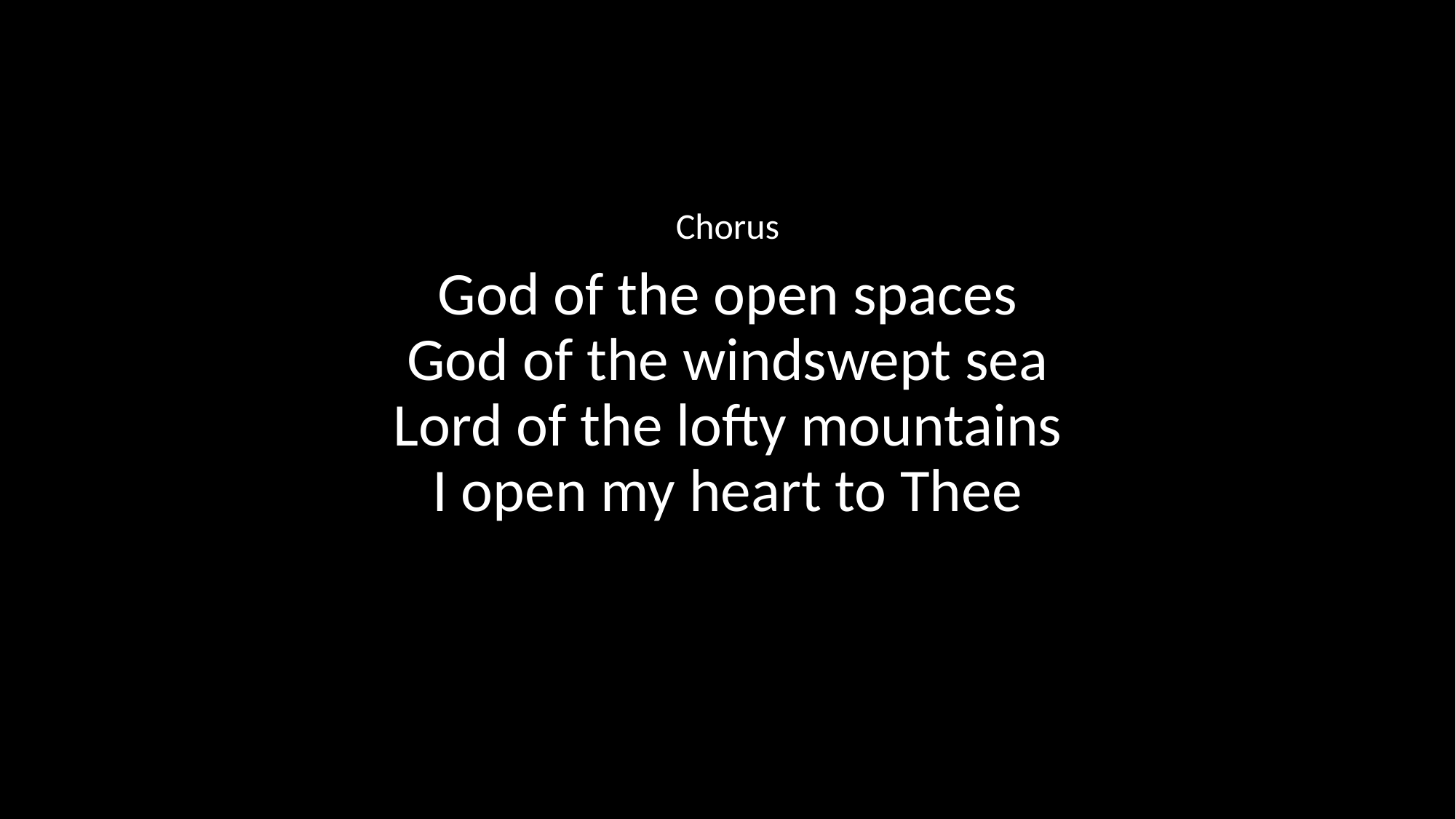

Chorus
God of the open spaces
God of the windswept sea
Lord of the lofty mountains
I open my heart to Thee